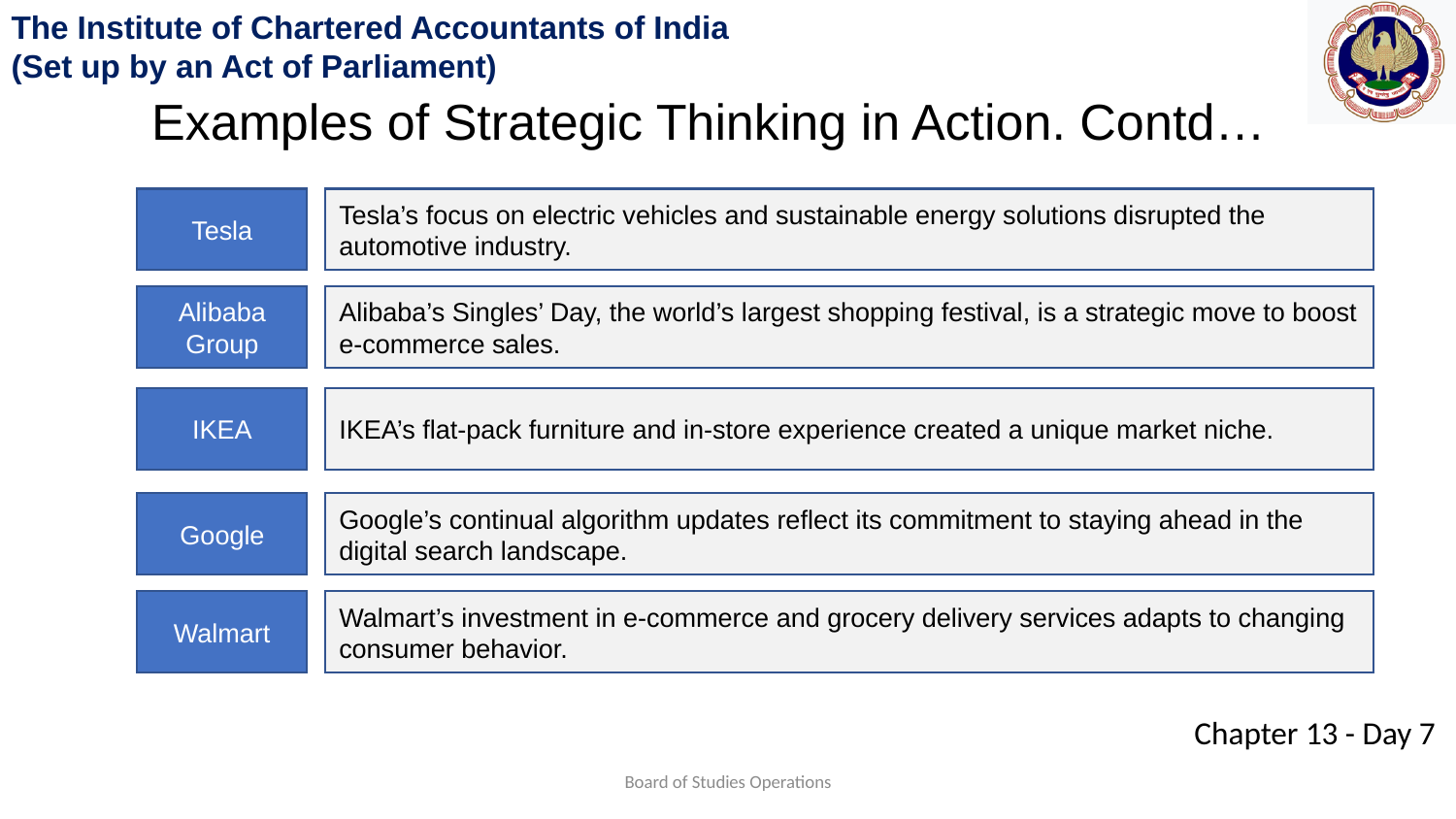

Examples of Strategic Thinking in Action. Contd…
Tesla
Tesla’s focus on electric vehicles and sustainable energy solutions disrupted the
automotive industry.
Alibaba Group
Alibaba’s Singles’ Day, the world’s largest shopping festival, is a strategic move to boost e-commerce sales.
IKEA
IKEA’s flat-pack furniture and in-store experience created a unique market niche.
Google
Google’s continual algorithm updates reflect its commitment to staying ahead in the digital search landscape.
Walmart
Walmart’s investment in e-commerce and grocery delivery services adapts to changing consumer behavior.
Board of Studies Operations